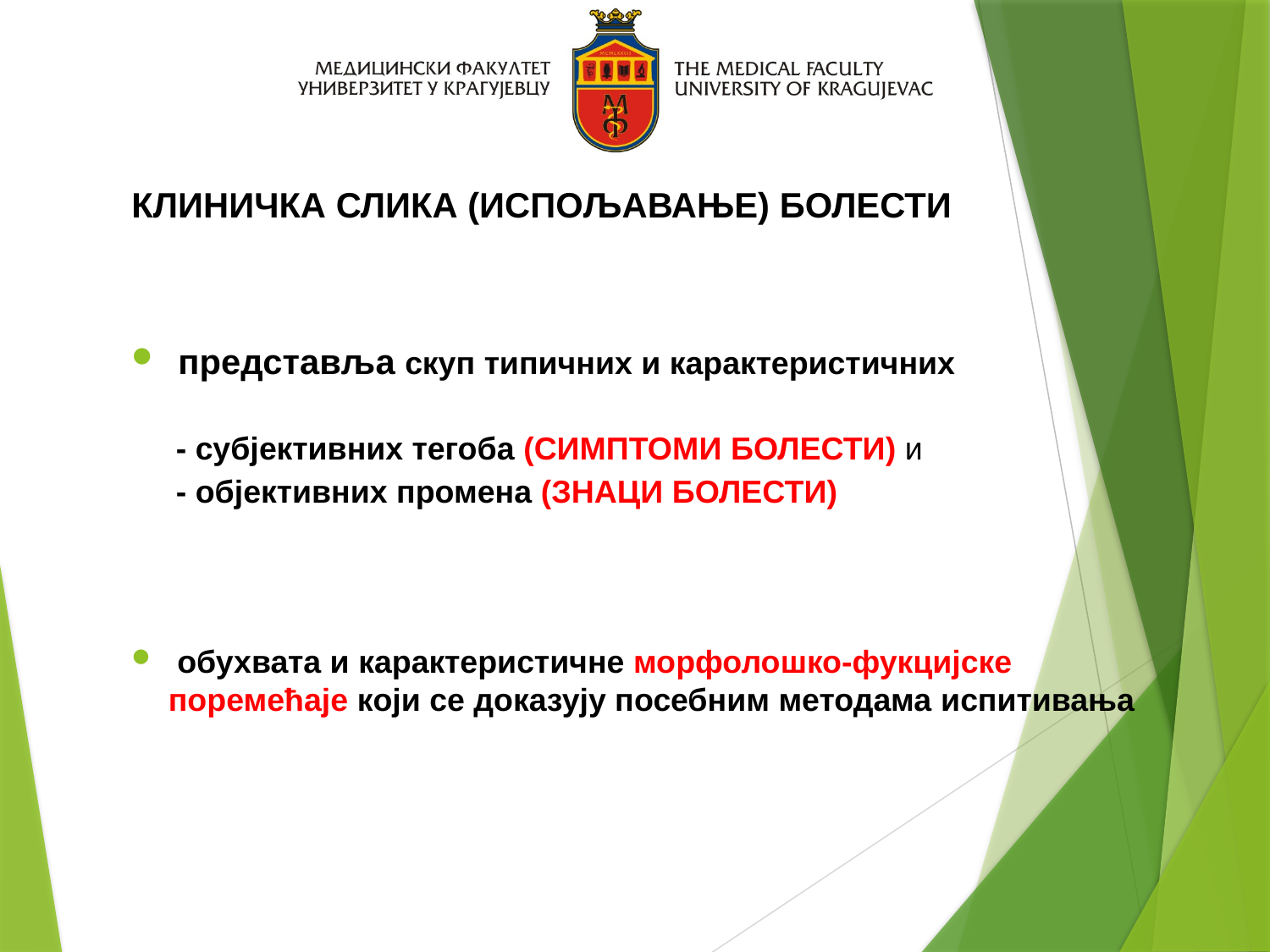

КЛИНИЧКА СЛИКА (ИСПОЉАВАЊЕ) БОЛЕСТИ

 представља скуп типичних и карактеристичних

     - субјективних тегоба (СИМПТОМИ БОЛЕСТИ) и
     - објективних промена (ЗНАЦИ БОЛЕСТИ)

 обухвата и карактеристичне морфолошко-фукцијске поремећаје који се доказују посебним методама испитивања